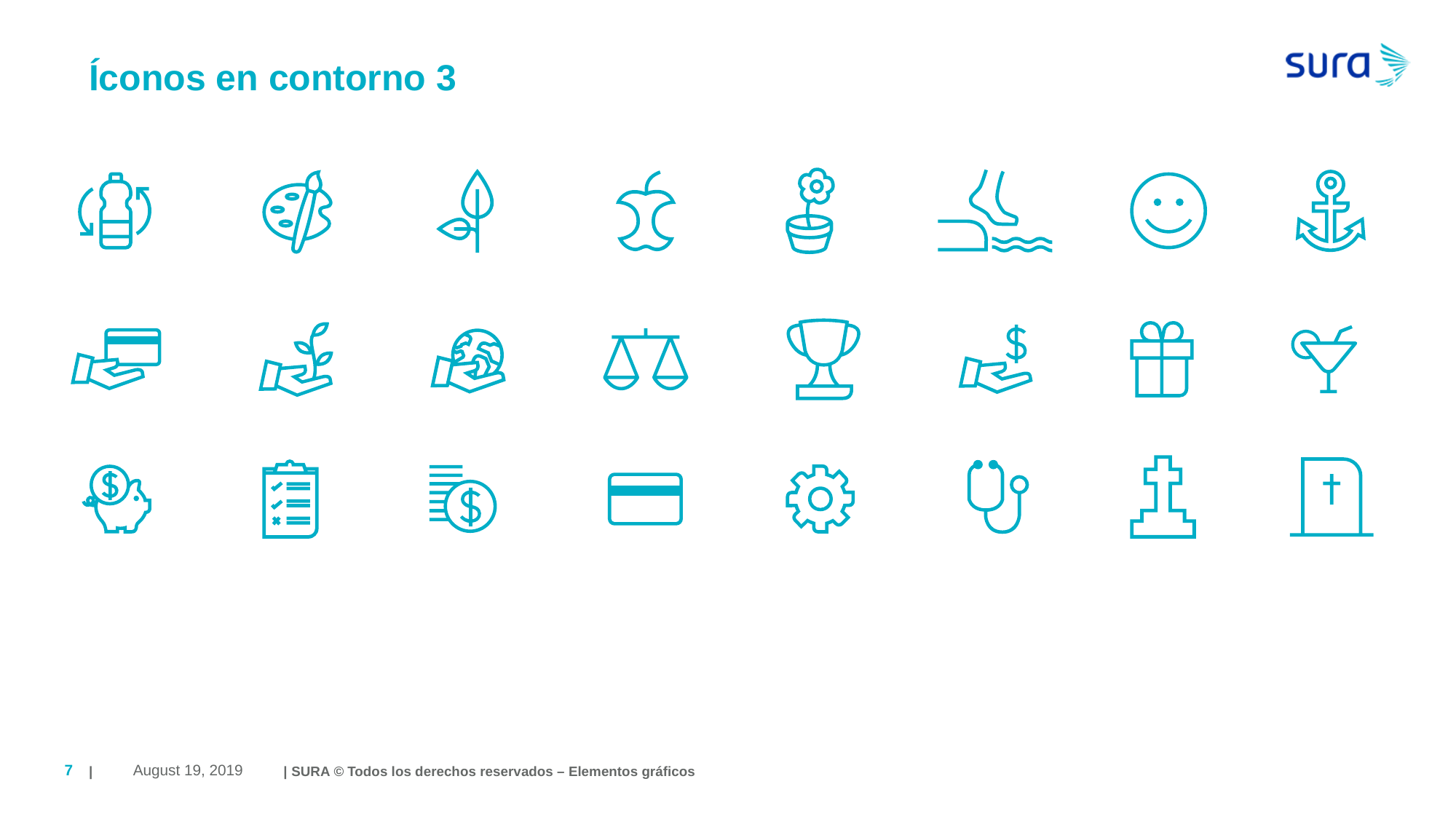

# Íconos en contorno 3

|                                                  | SURA © Todos los derechos reservados – Elementos gráficos
7
August 19, 2019